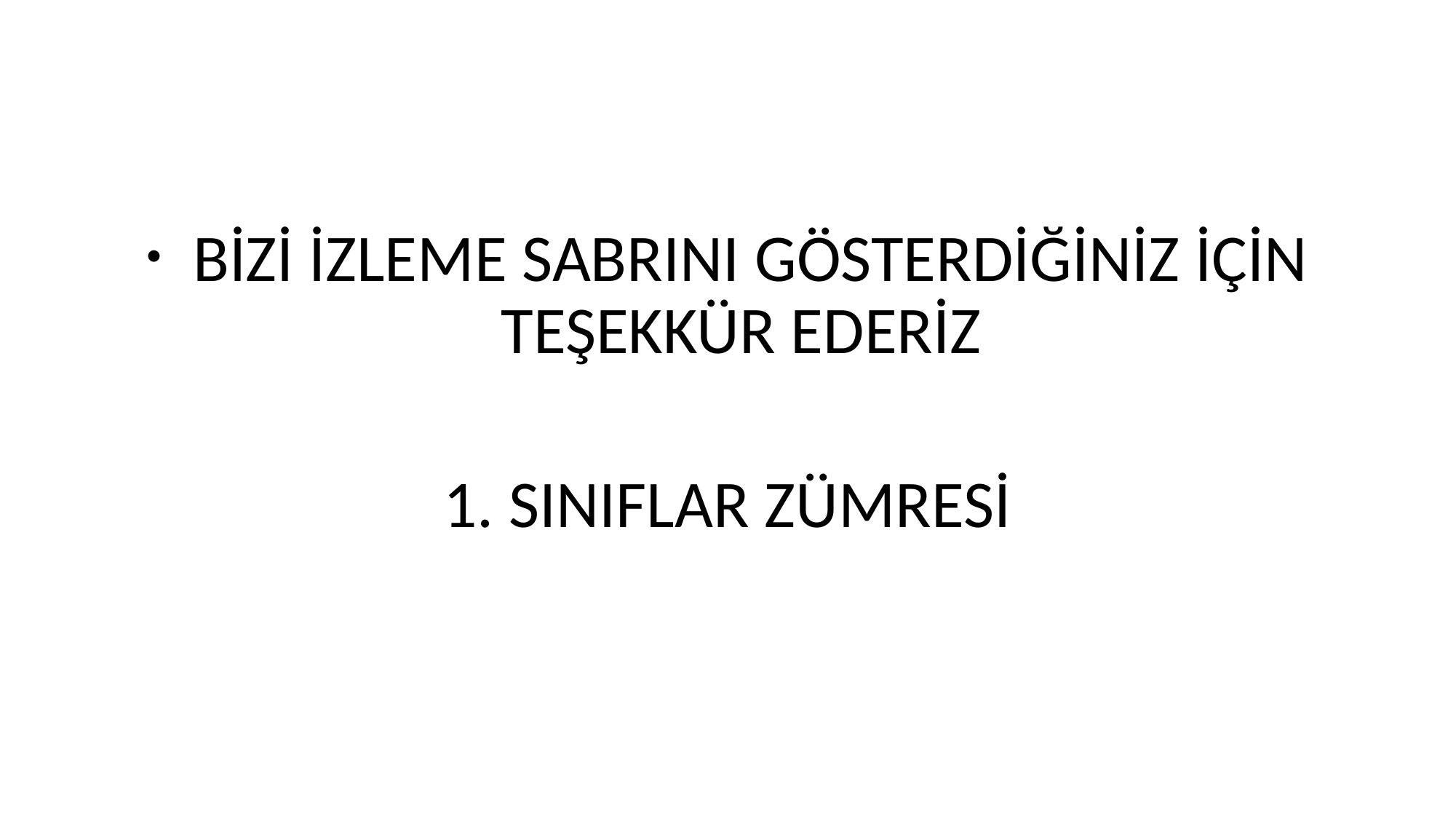

BİZİ İZLEME SABRINI GÖSTERDİĞİNİZ İÇİN TEŞEKKÜR EDERİZ

1. SINIFLAR ZÜMRESİ